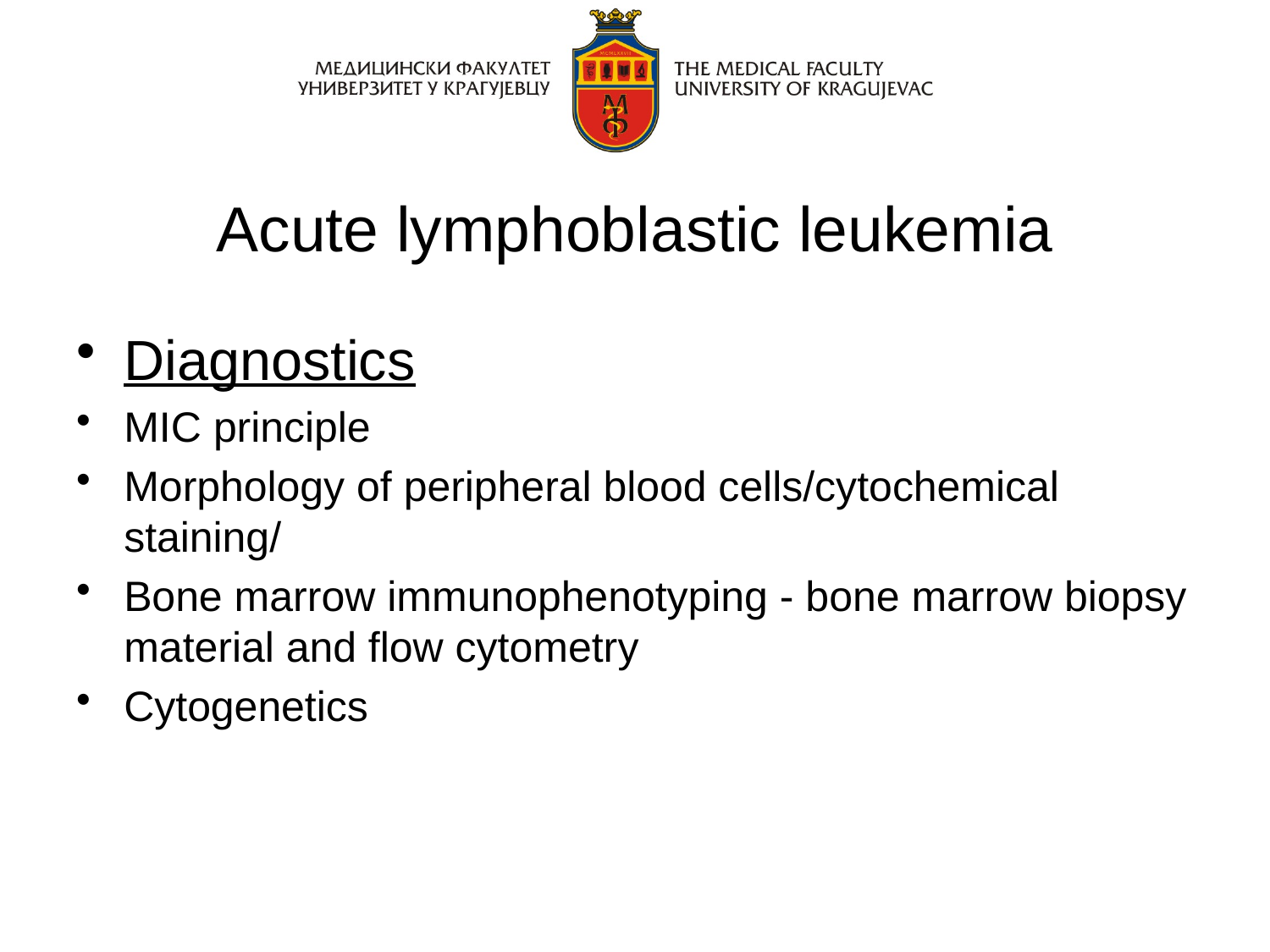

# Acute lymphoblastic leukemia
Diagnostics
MIC principle
Morphology of peripheral blood cells/cytochemical staining/
Bone marrow immunophenotyping - bone marrow biopsy material and flow cytometry
Cytogenetics